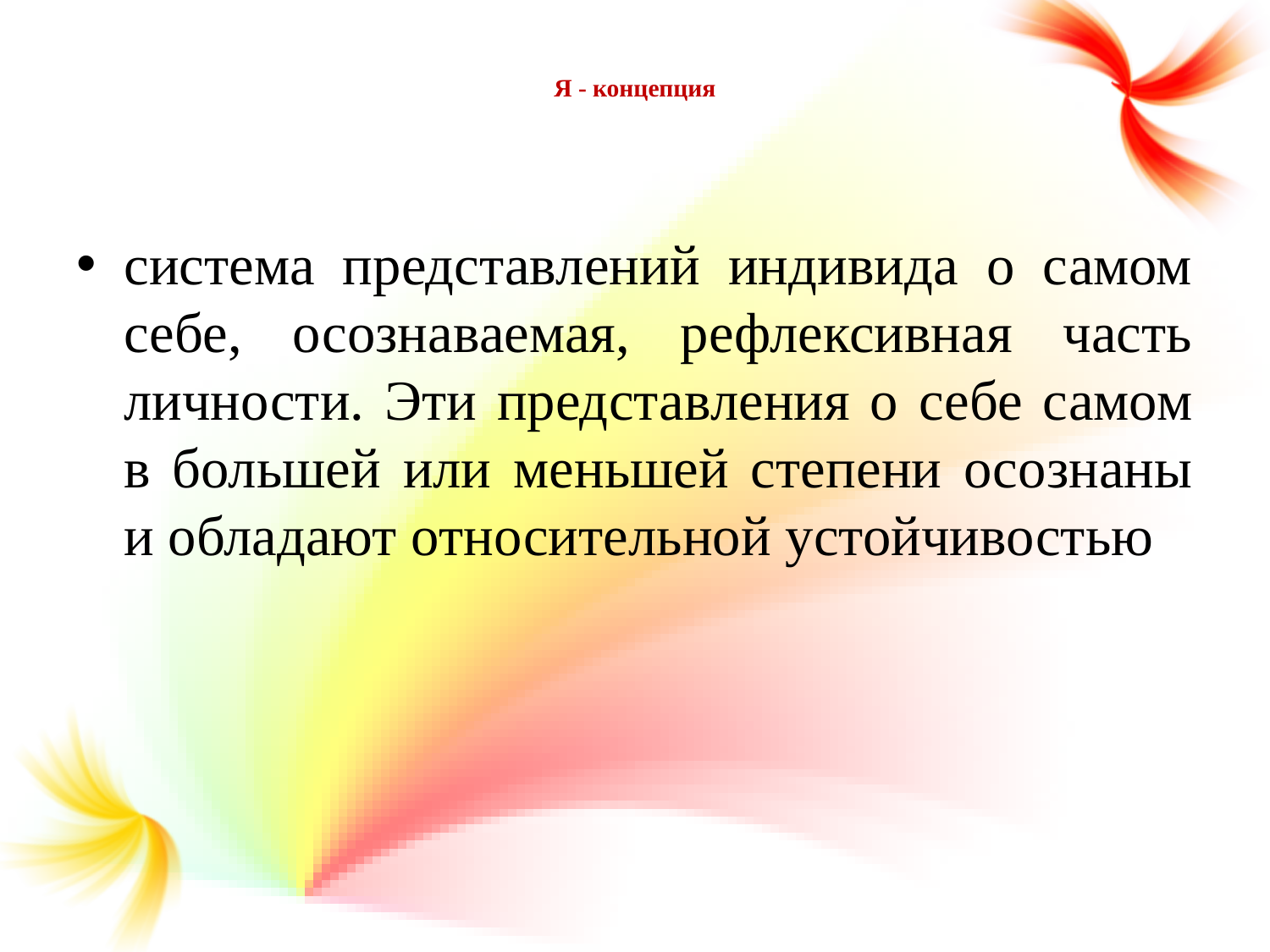

# Я - концепция
система представлений индивида о самом себе, осознаваемая, рефлексивная часть личности. Эти представления о себе самом в большей или меньшей степени осознаны и обладают относительной устойчивостью